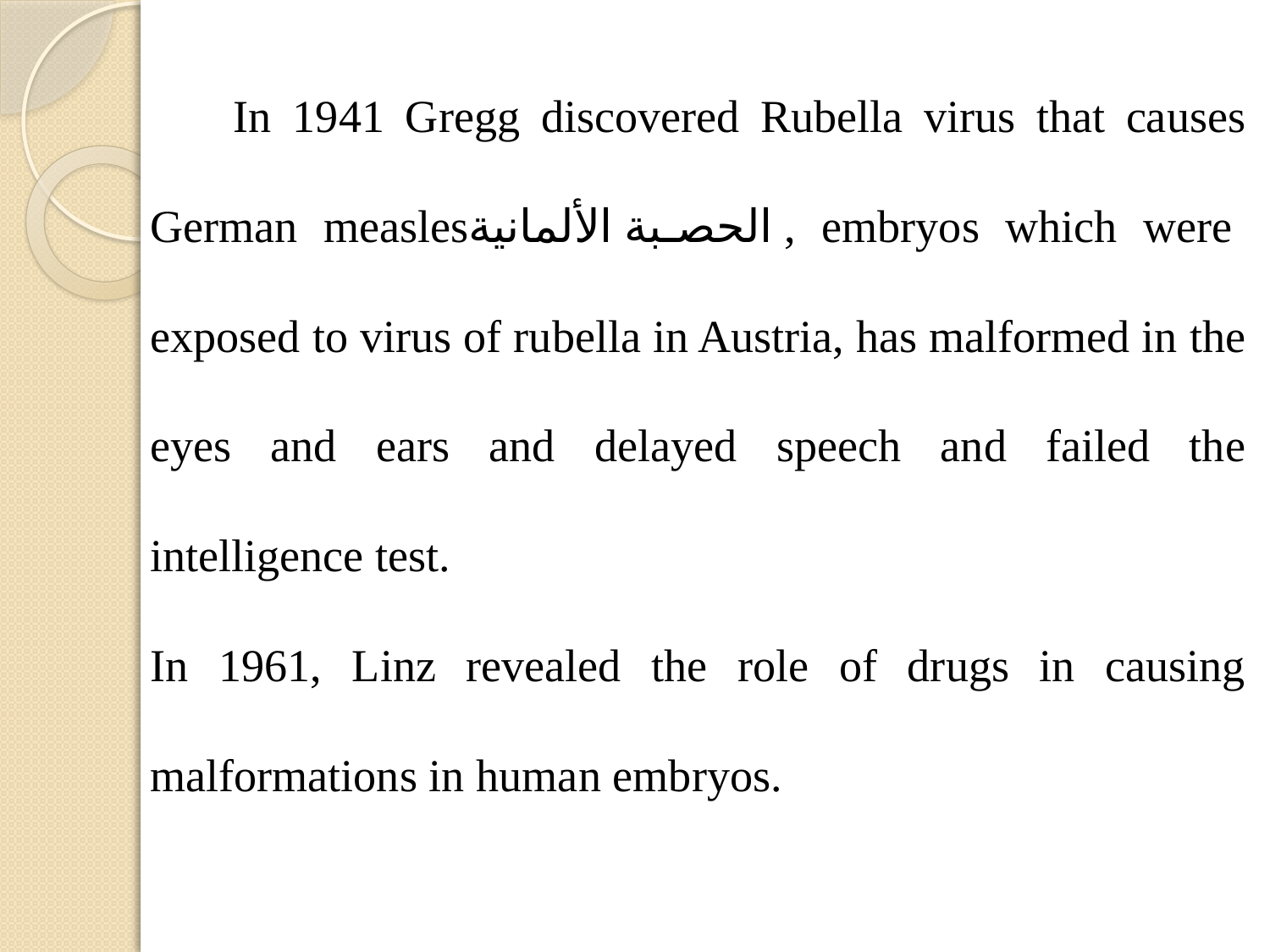

In 1941 Gregg discovered Rubella virus that causes German measlesالحصبة الألمانية , embryos which were exposed to virus of rubella in Austria, has malformed in the eyes and ears and delayed speech and failed the intelligence test.
In 1961, Linz revealed the role of drugs in causing malformations in human embryos.